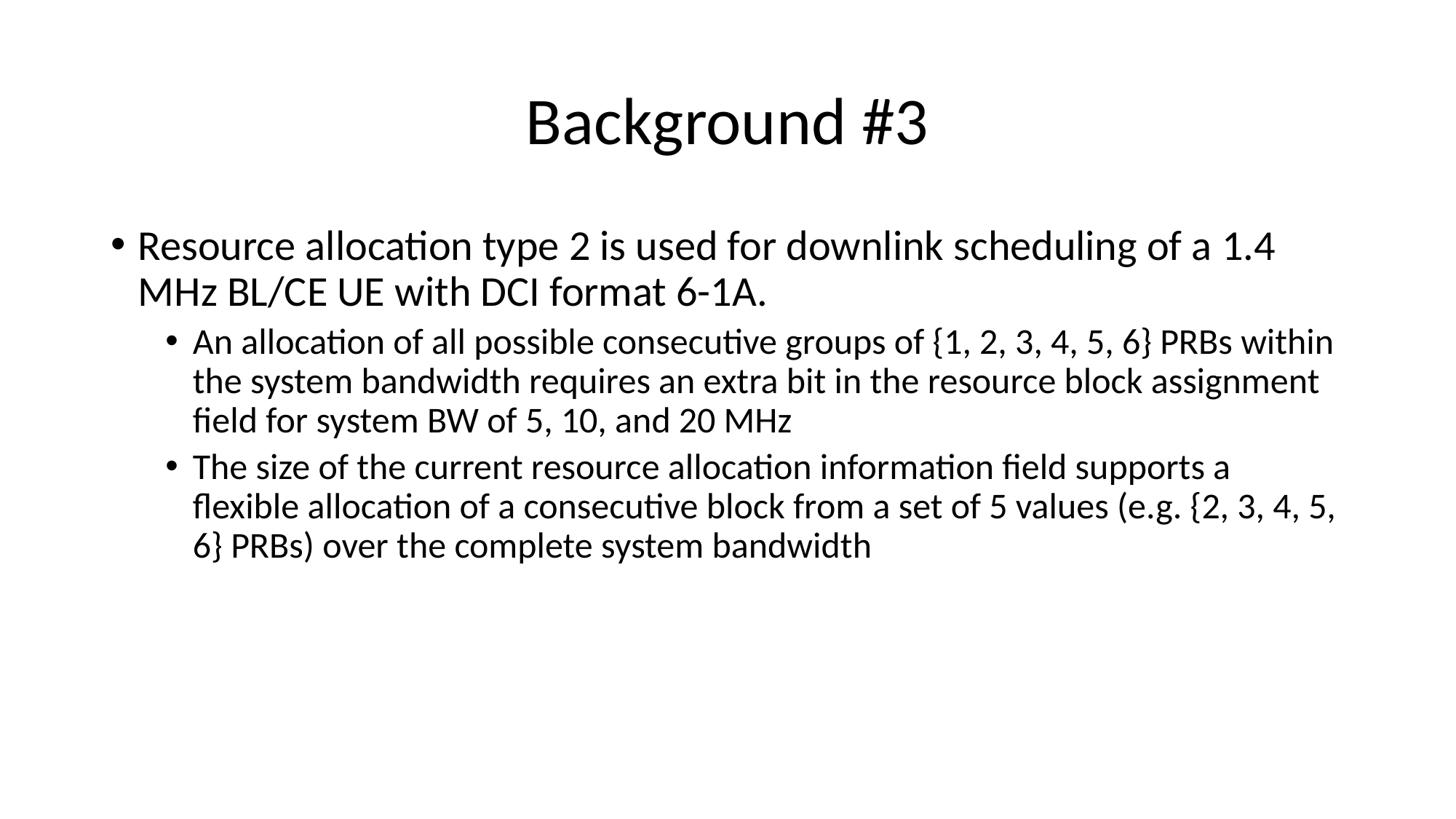

# Background #3
Resource allocation type 2 is used for downlink scheduling of a 1.4 MHz BL/CE UE with DCI format 6-1A.
An allocation of all possible consecutive groups of {1, 2, 3, 4, 5, 6} PRBs within the system bandwidth requires an extra bit in the resource block assignment field for system BW of 5, 10, and 20 MHz
The size of the current resource allocation information field supports a flexible allocation of a consecutive block from a set of 5 values (e.g. {2, 3, 4, 5, 6} PRBs) over the complete system bandwidth